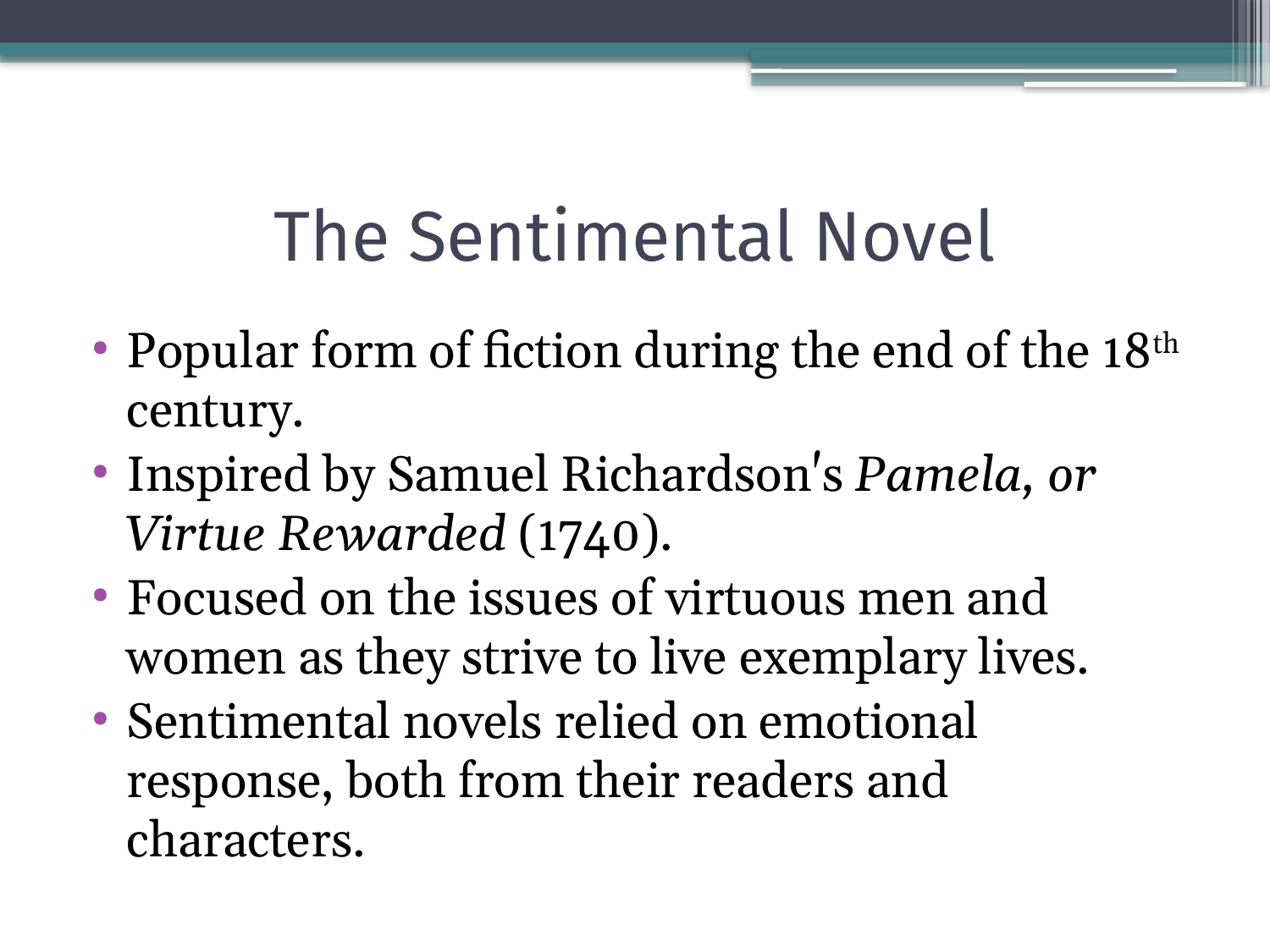

# The Sentimental Novel
Popular form of fiction during the end of the 18th century.
Inspired by Samuel Richardson's Pamela, or Virtue Rewarded (1740).
Focused on the issues of virtuous men and women as they strive to live exemplary lives.
Sentimental novels relied on emotional response, both from their readers and characters.